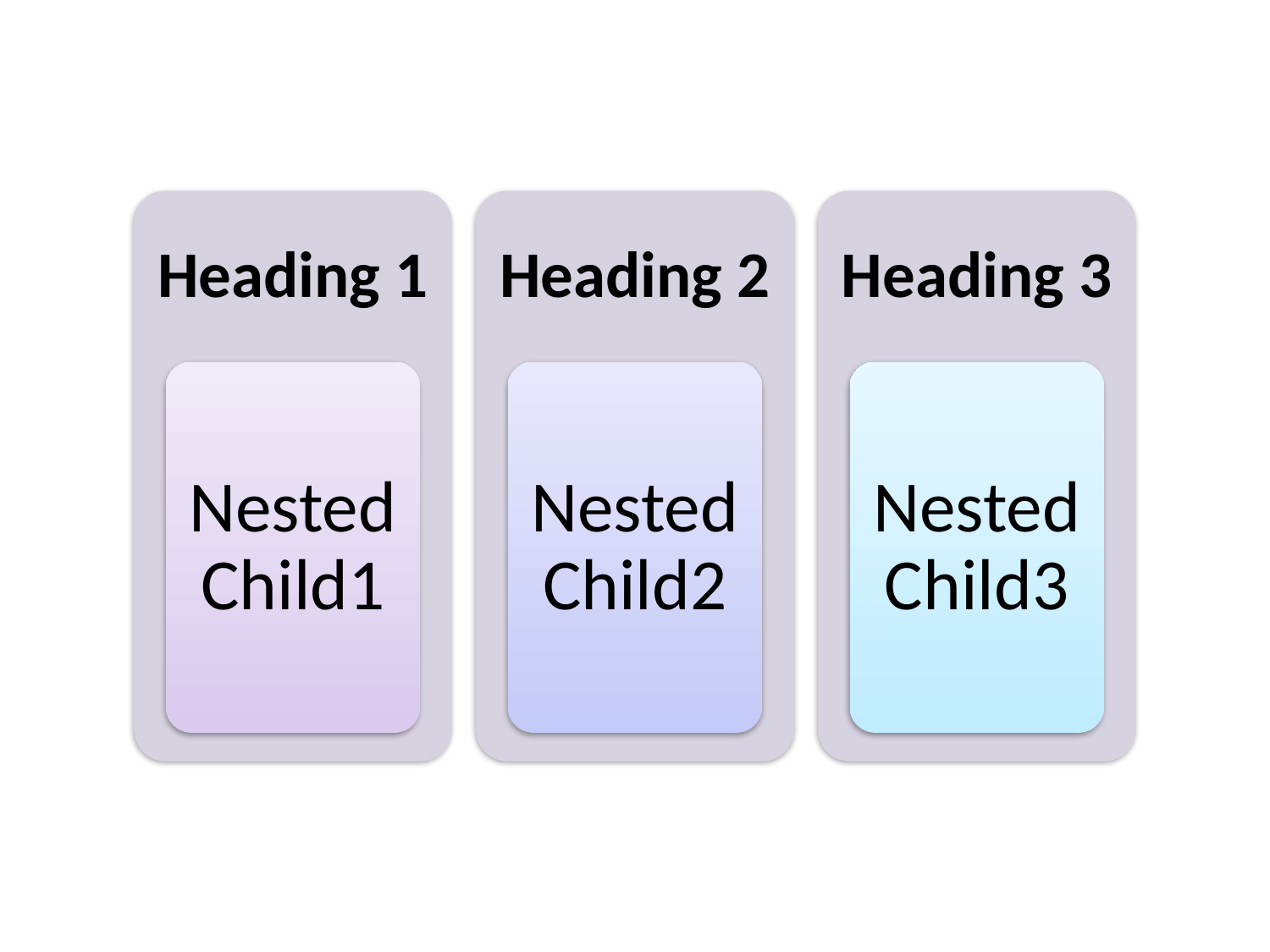

Heading 1
Heading 2
Heading 3
Nested Child1
Nested Child2
Nested Child3